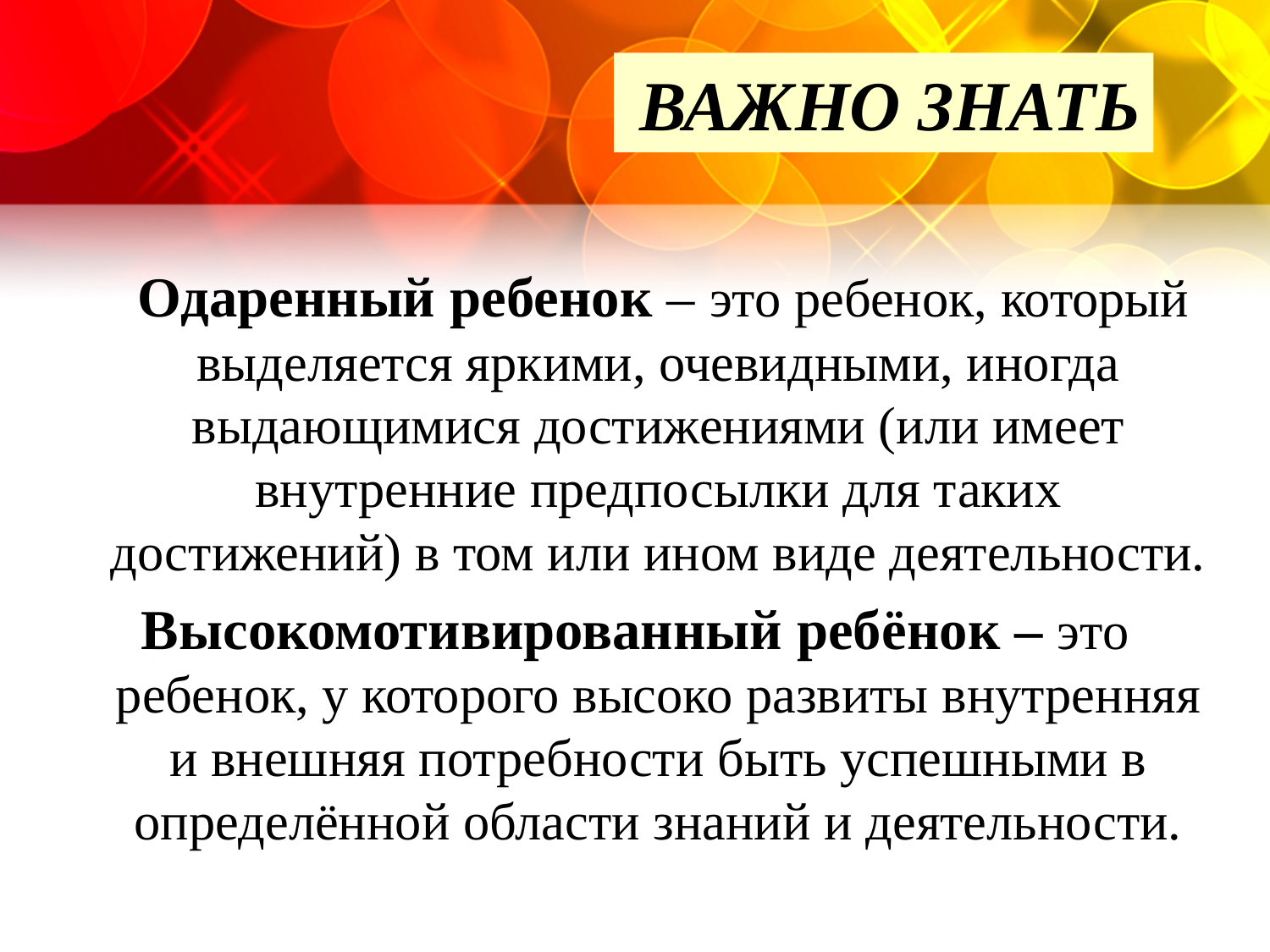

# ВАЖНО ЗНАТЬ
    Одаренный ребенок – это ребенок, который выделяется яркими, очевидными, иногда выдающимися достижениями (или имеет внутренние предпосылки для таких достижений) в том или ином виде деятельности.
Высокомотивированный ребёнок – это ребенок, у которого высоко развиты внутренняя и внешняя потребности быть успешными в определённой области знаний и деятельности.